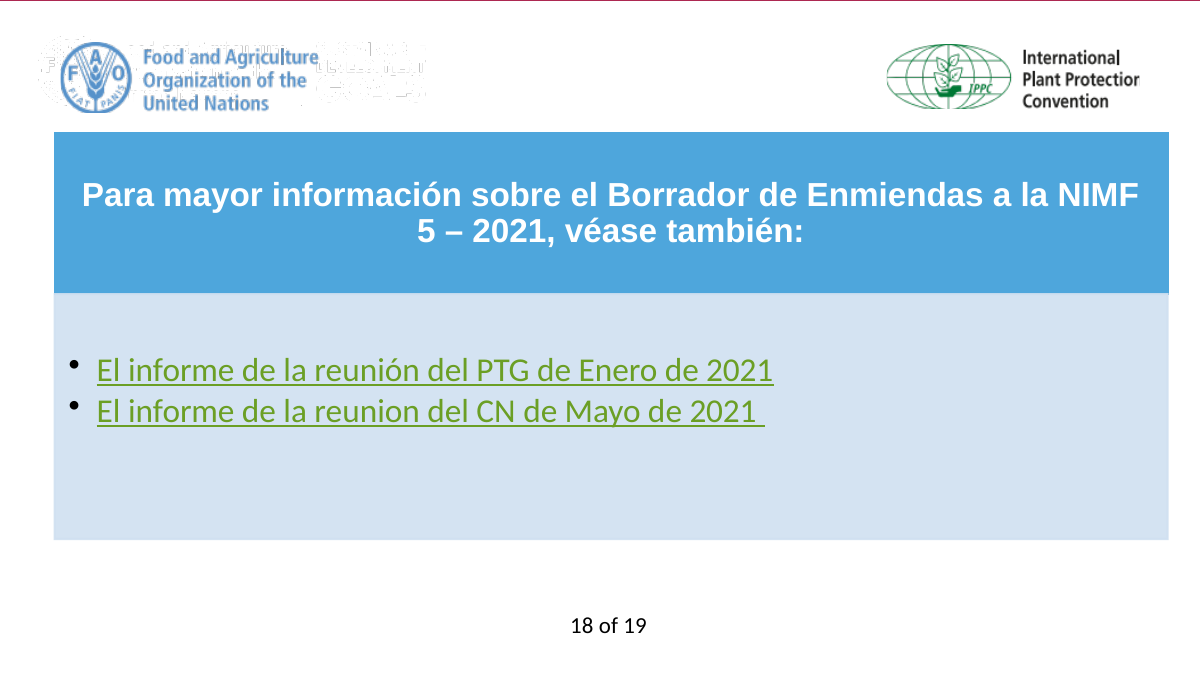

Para mayor información sobre el Borrador de Enmiendas a la NIMF 5 – 2021, véase también:

El informe de la reunión del PTG de Enero de 2021
El informe de la reunion del CN de Mayo de 2021
18 of 19